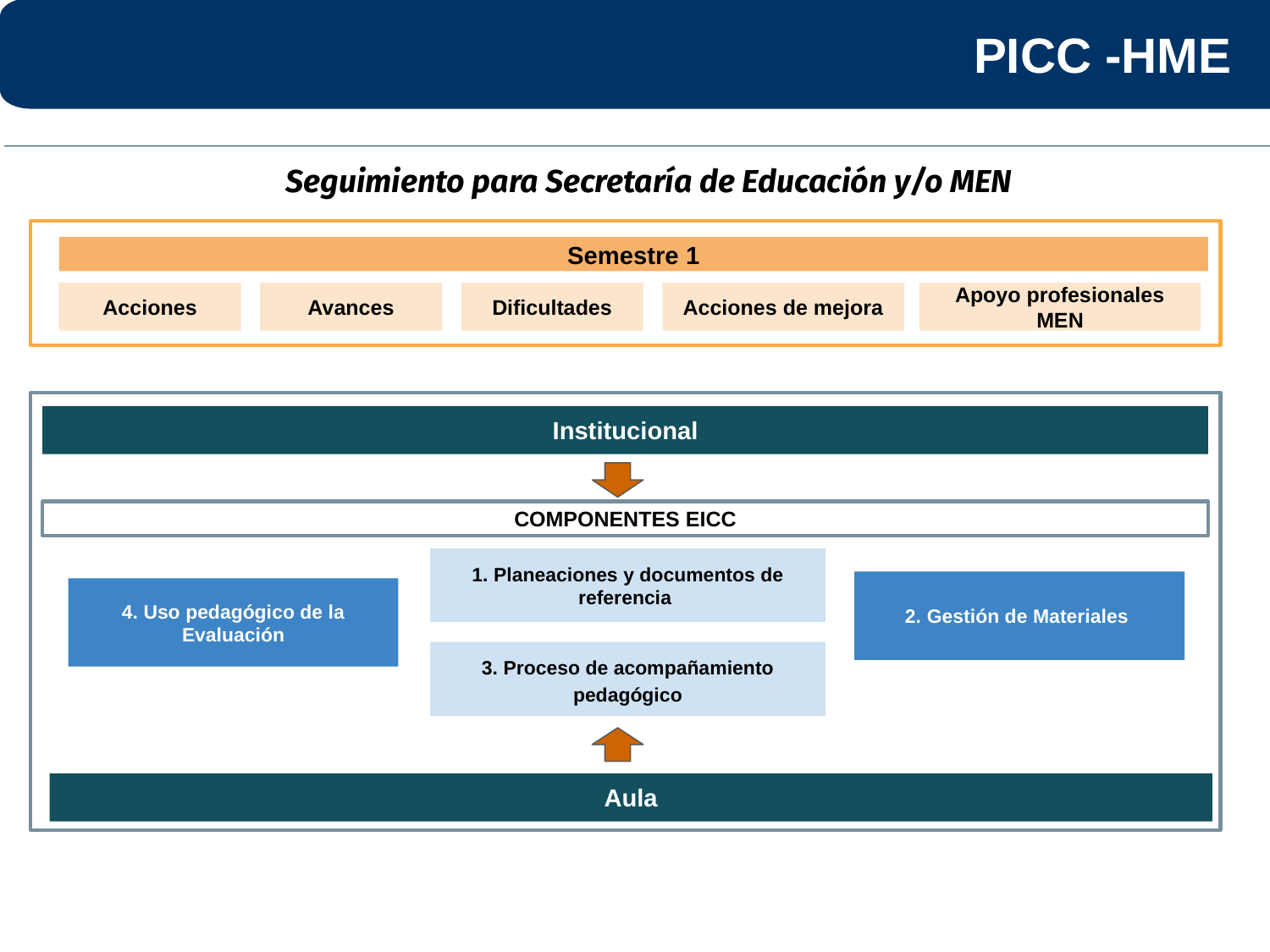

Consulta en plataforma
Consulta en plataforma
PICC -HME
Seguimiento para Secretaría de Educación y/o MEN

Semestre 1
Acciones
Avances
Dificultades
Acciones de mejora
Apoyo profesionales MEN

Institucional

COMPONENTES EICC
1. Planeaciones y documentos de referencia
2. Gestión de Materiales
4. Uso pedagógico de la Evaluación
3. Proceso de acompañamiento pedagógico

Aula